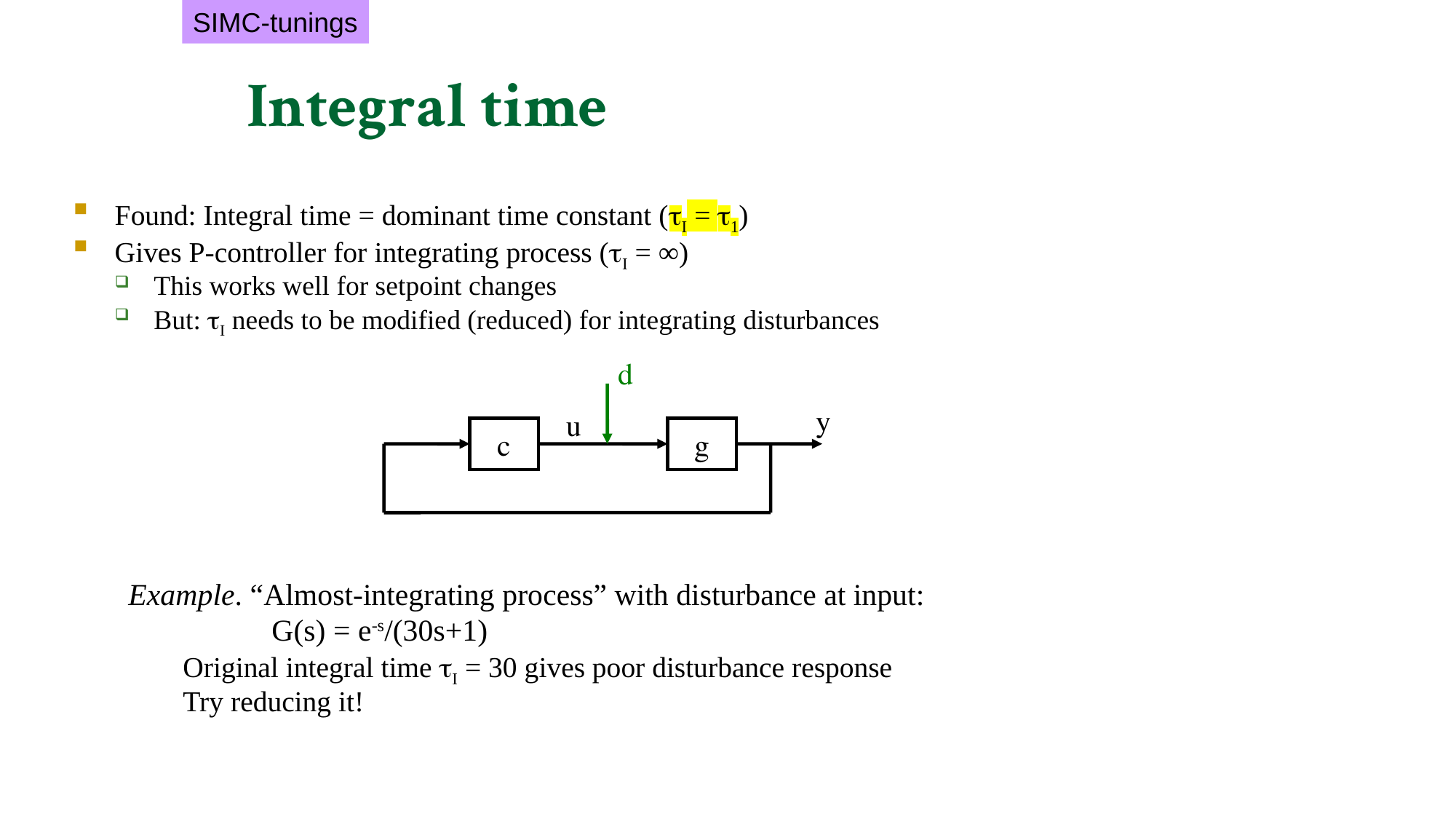

SIMC-tunings
Integral time
Found: Integral time = dominant time constant (τI = τ1)
Gives P-controller for integrating process (τI = ∞)
This works well for setpoint changes
But: τI needs to be modified (reduced) for integrating disturbances

Example. “Almost-integrating process” with disturbance at input:
		G(s) = e-s/(30s+1)
Original integral time τI = 30 gives poor disturbance response
Try reducing it!
d

y
c
g

u